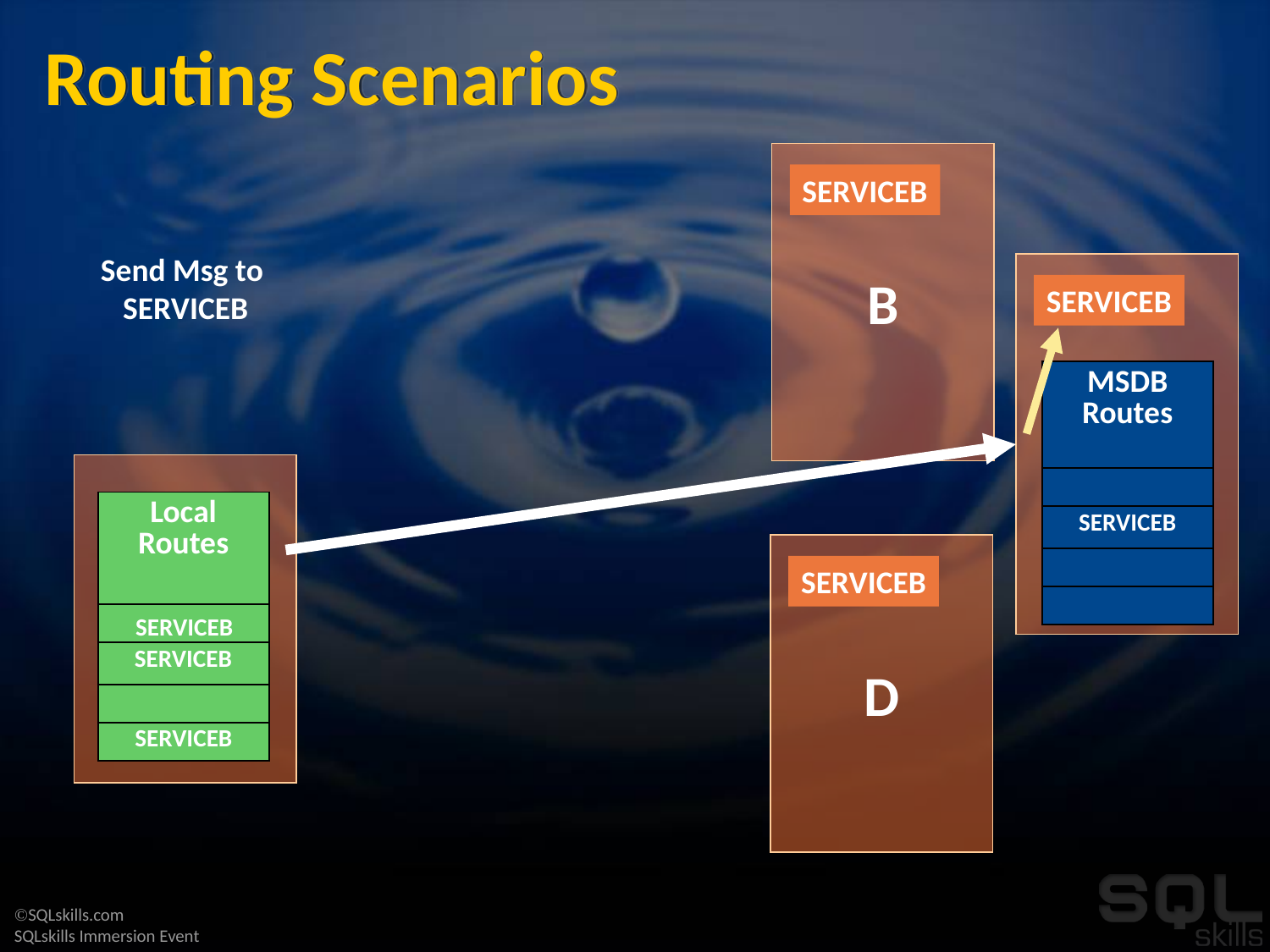

# Routing Scenarios
B
SERVICEB
Send Msg to
SERVICEB
C
SERVICEB

| MSDB Routes |
| --- |
|  |
| SERVICEB |
|  |
|  |

A
| Local Routes |
| --- |
|  |
| SERVICEB |
|  |
|  |
D
SERVICEB
SERVICEB
SERVICEB